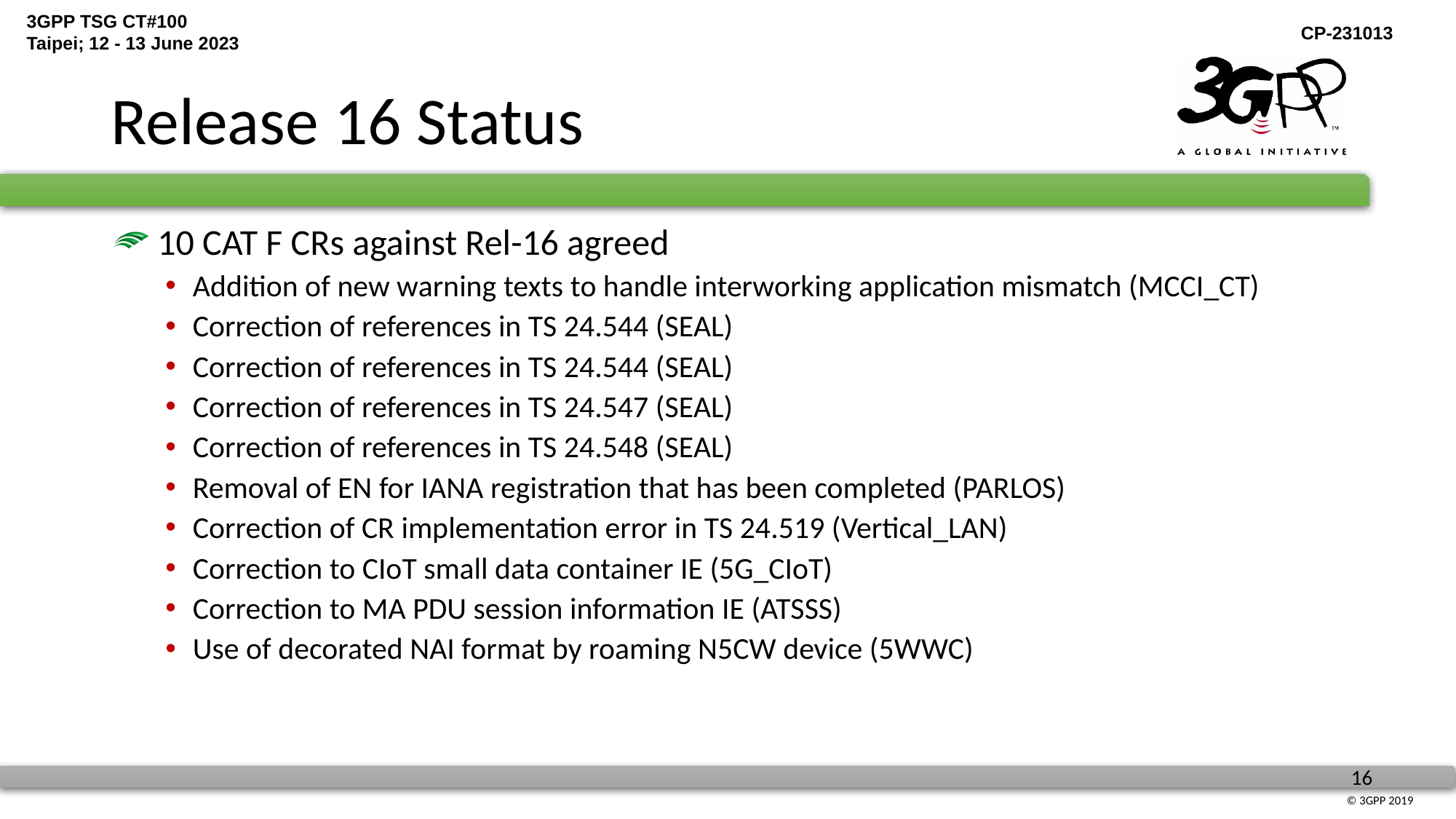

# Release 16 Status
 10 CAT F CRs against Rel-16 agreed
Addition of new warning texts to handle interworking application mismatch (MCCI_CT)
Correction of references in TS 24.544 (SEAL)
Correction of references in TS 24.544 (SEAL)
Correction of references in TS 24.547 (SEAL)
Correction of references in TS 24.548 (SEAL)
Removal of EN for IANA registration that has been completed (PARLOS)
Correction of CR implementation error in TS 24.519 (Vertical_LAN)
Correction to CIoT small data container IE (5G_CIoT)
Correction to MA PDU session information IE (ATSSS)
Use of decorated NAI format by roaming N5CW device (5WWC)